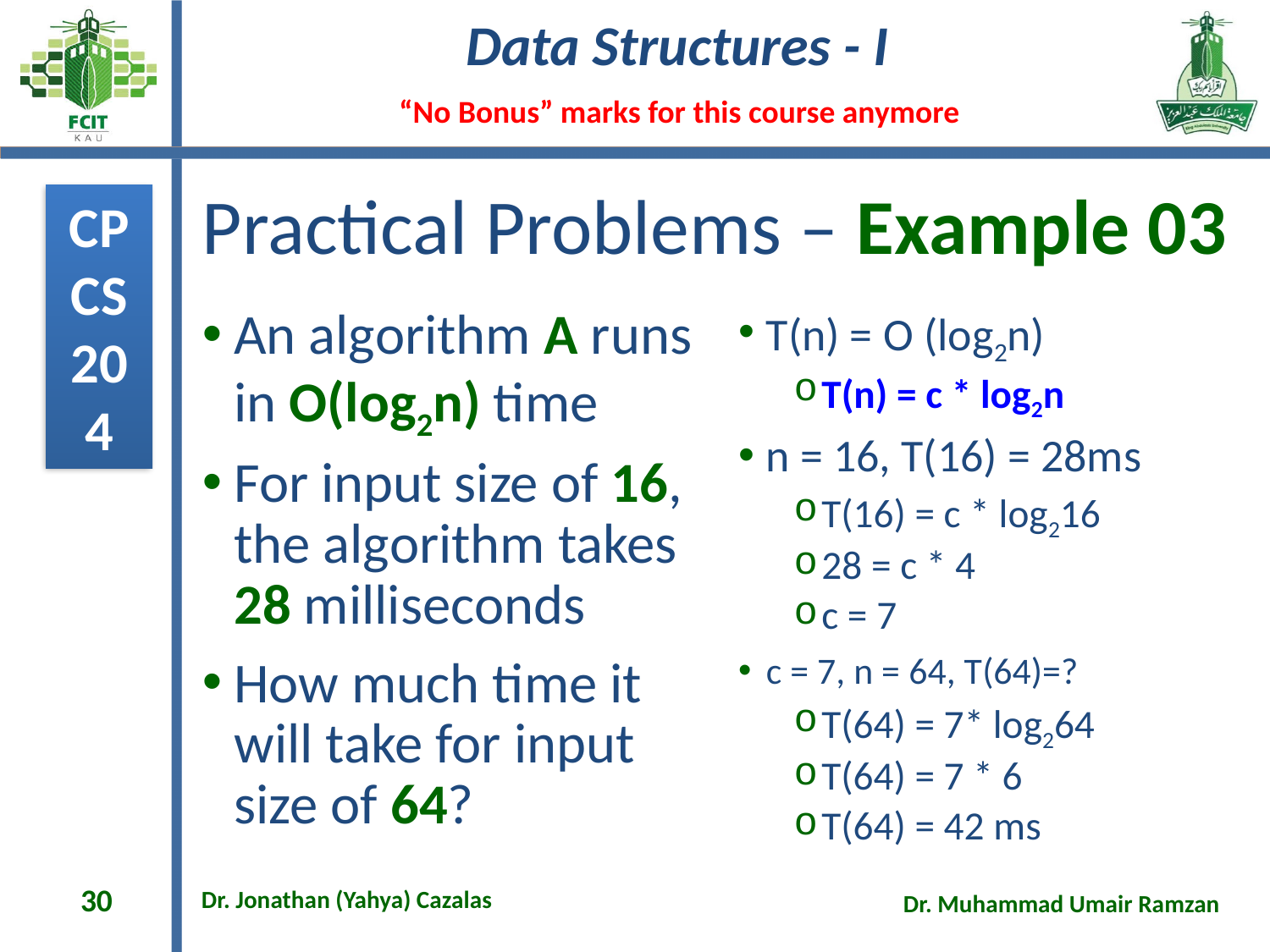

# Practical Problems – Example 03
An algorithm A runs in O(log2n) time
For input size of 16, the algorithm takes 28 milliseconds
How much time it will take for input size of 64?
T(n) = O (log2n)
T(n) = c * log2n
n = 16, T(16) = 28ms
T(16) = c * log216
28 = c * 4
c = 7
c = 7, n = 64, T(64)=?
T(64) = 7* log264
T(64) = 7 * 6
T(64) = 42 ms
30